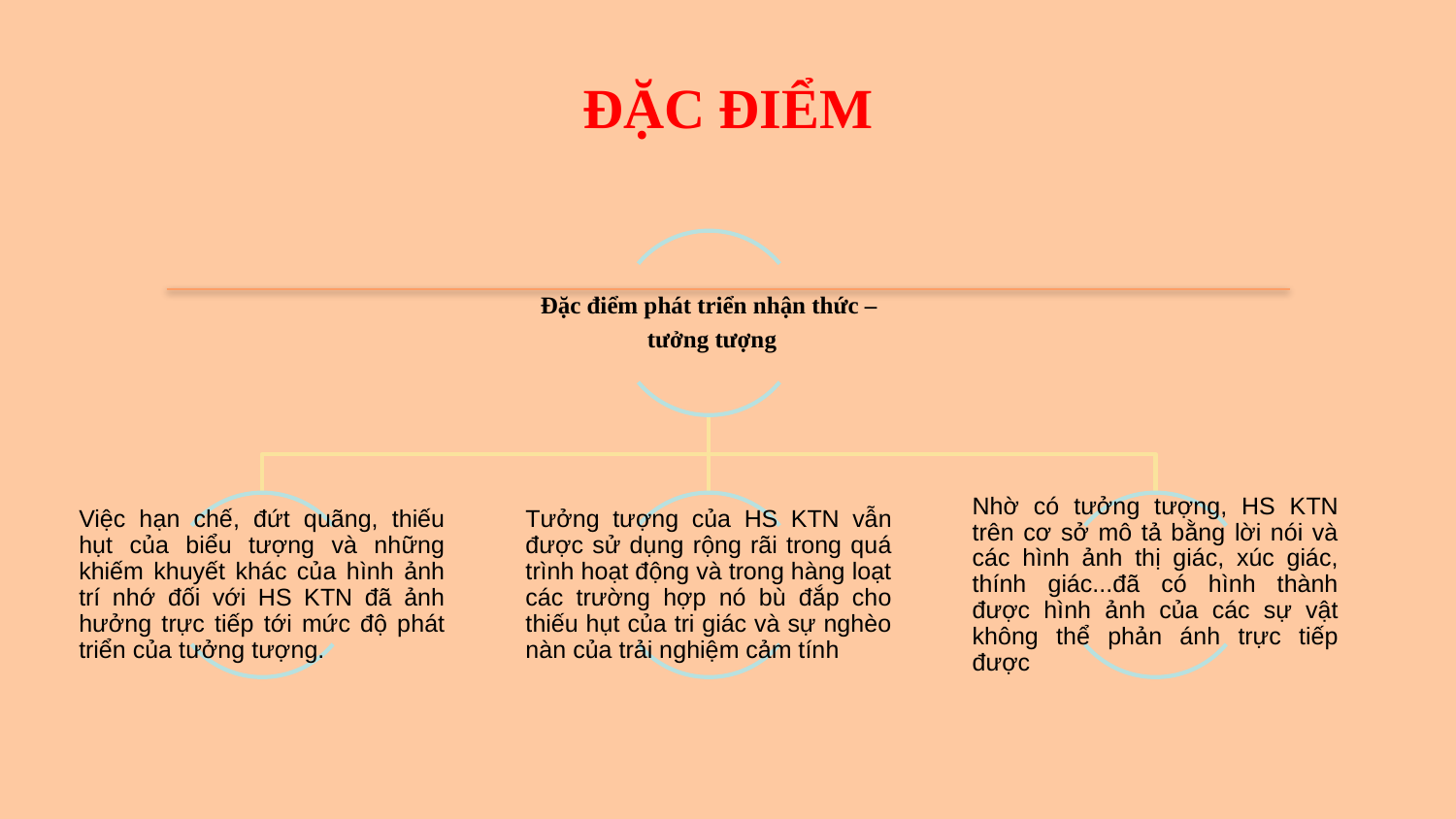

# ĐẶC ĐIỂM
Đặc điểm phát triển nhận thức –
 tưởng tượng
Việc hạn chế, đứt quãng, thiếu hụt của biểu tượng và những khiếm khuyết khác của hình ảnh trí nhớ đối với HS KTN đã ảnh hưởng trực tiếp tới mức độ phát triển của tưởng tượng.
Tưởng tượng của HS KTN vẫn được sử dụng rộng rãi trong quá trình hoạt động và trong hàng loạt các trường hợp nó bù đắp cho thiếu hụt của tri giác và sự nghèo nàn của trải nghiệm cảm tính
Nhờ có tưởng tượng, HS KTN trên cơ sở mô tả bằng lời nói và các hình ảnh thị giác, xúc giác, thính giác...đã có hình thành được hình ảnh của các sự vật không thể phản ánh trực tiếp được